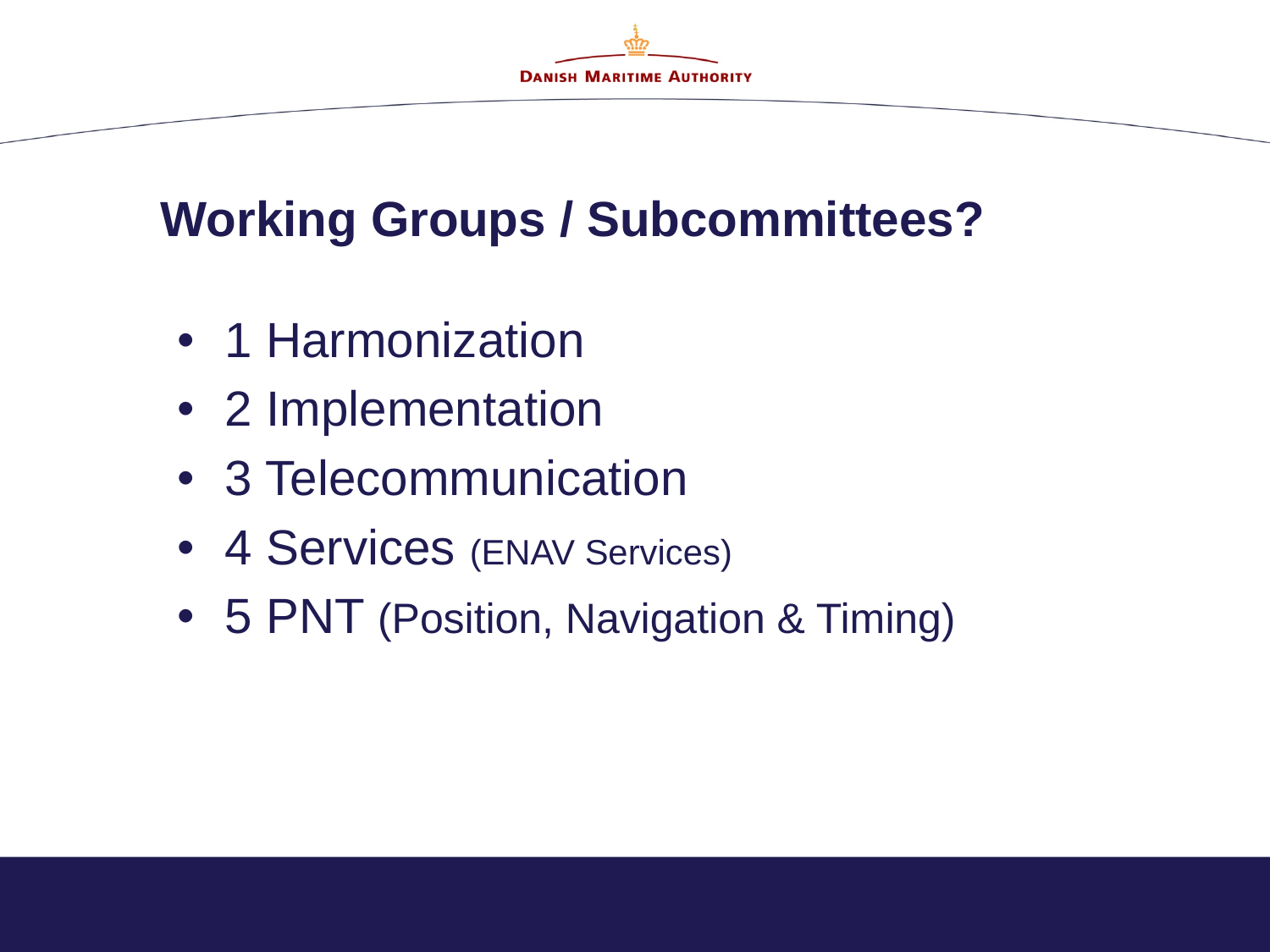

# Working Groups / Subcommittees?
1 Harmonization
2 Implementation
3 Telecommunication
4 Services (ENAV Services)
5 PNT (Position, Navigation & Timing)